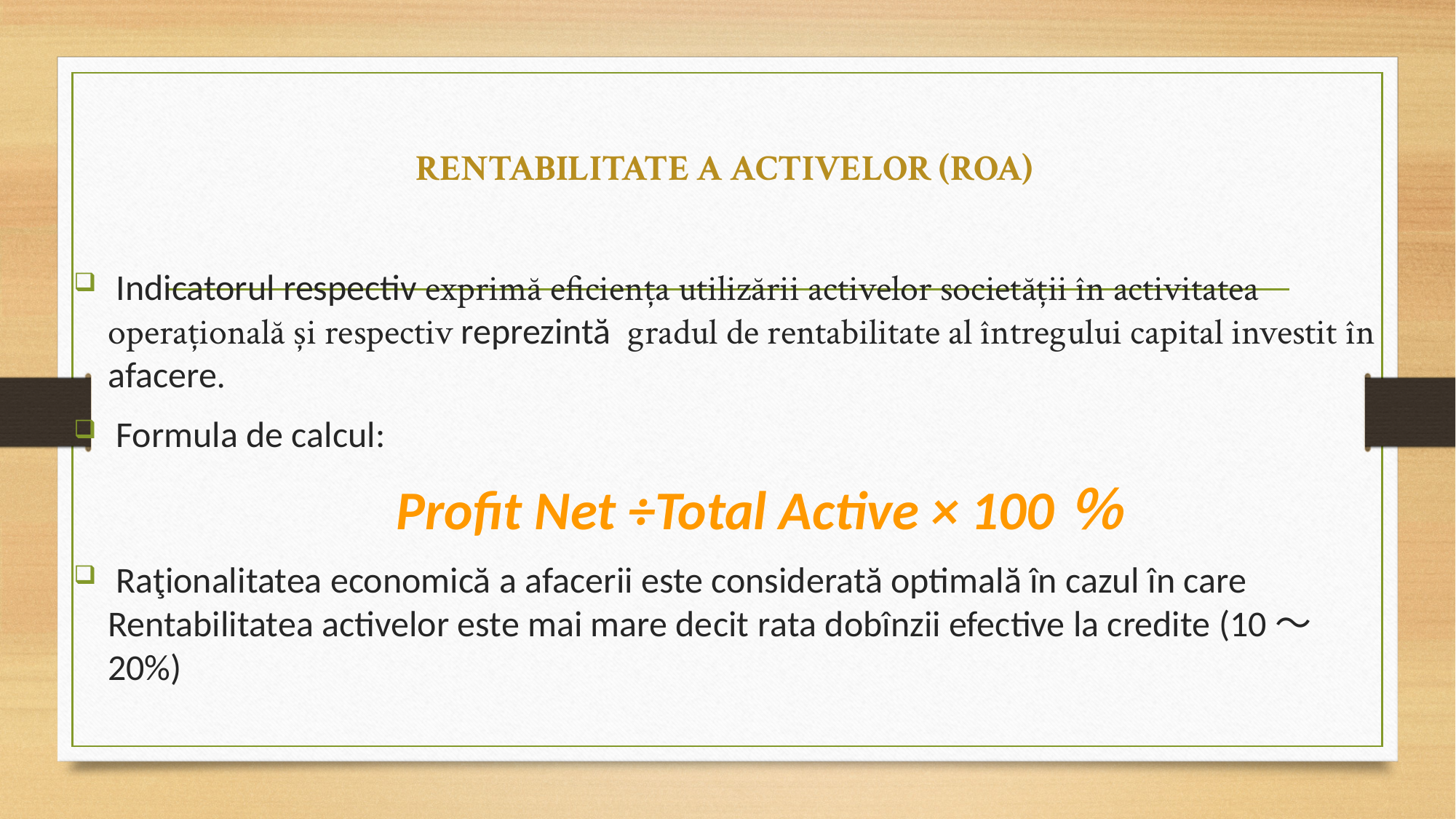

RENTABILITATE A ACTIVELOR (ROA)

 Indicatorul respectiv exprimă eficienţa utilizării activelor societăţii în activitatea operaţională și respectiv reprezintă  gradul de rentabilitate al întregului capital investit în afacere.
 Formula de calcul:
     Profit Net ÷Total Active × 100％
 Raţionalitatea economică a afacerii este considerată optimală în cazul în care Rentabilitatea activelor este mai mare decit rata dobînzii efective la credite (10～20%)